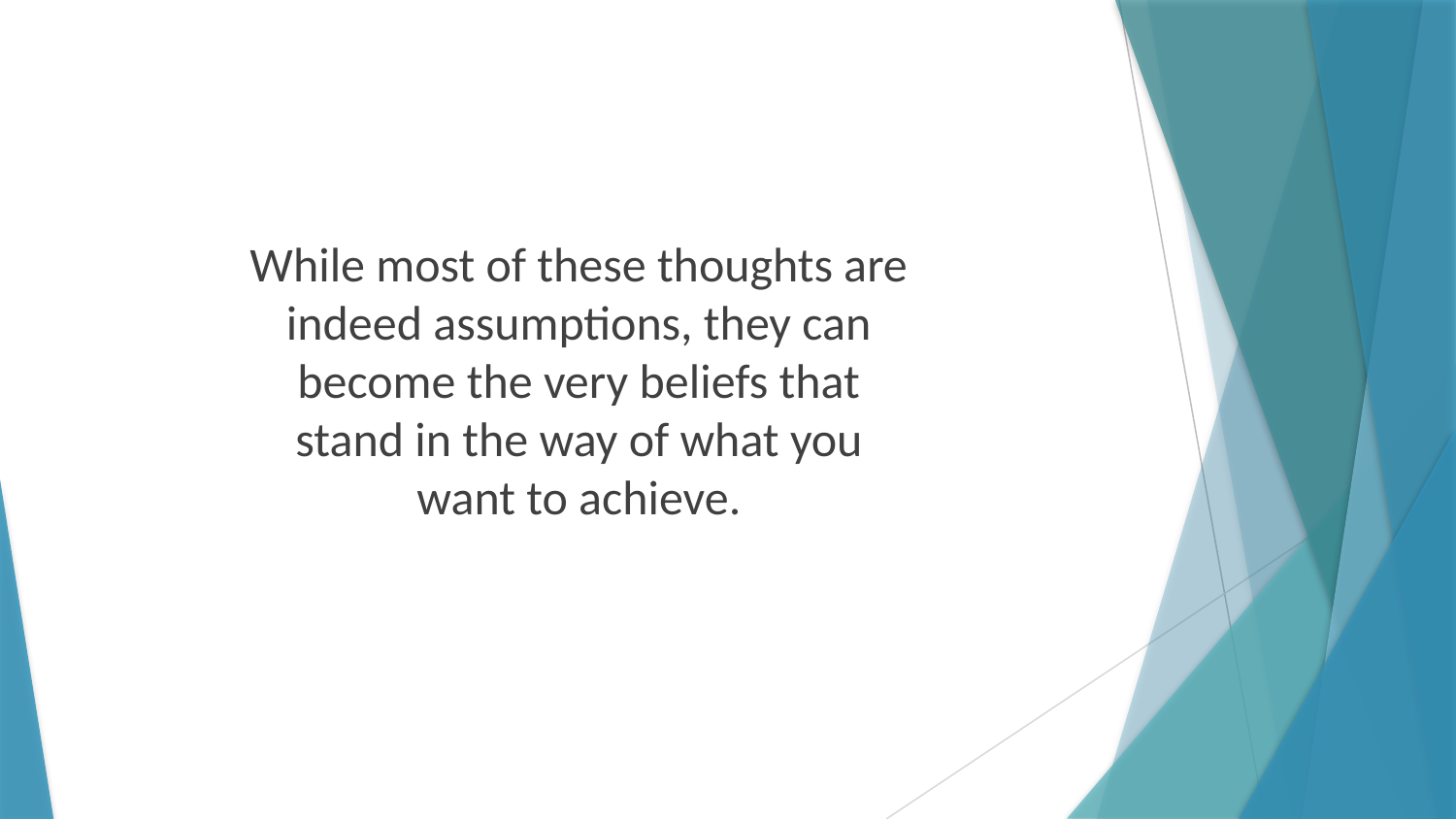

While most of these thoughts are indeed assumptions, they can become the very beliefs that stand in the way of what you want to achieve.